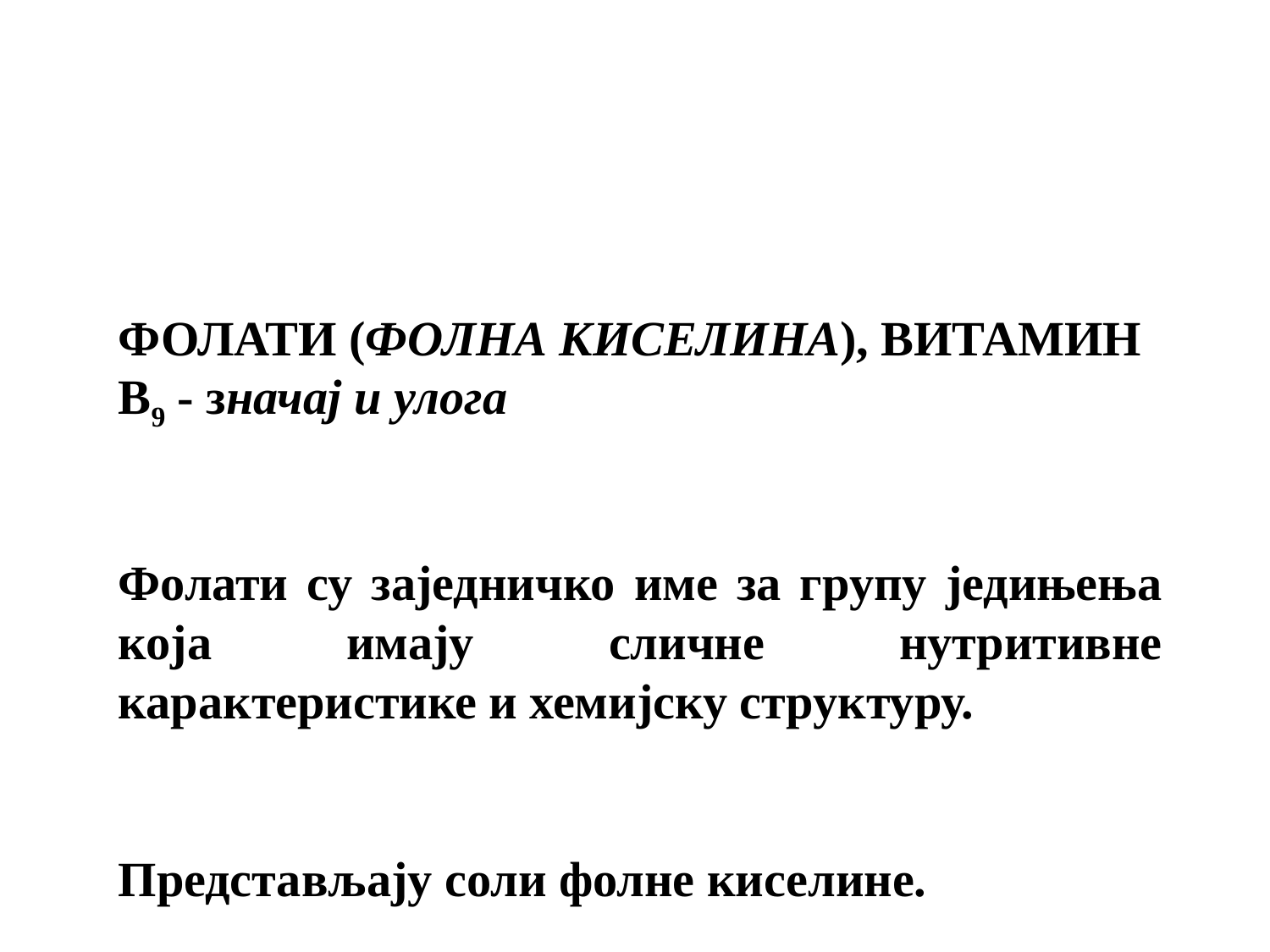

ФОЛАТИ (ФОЛНА КИСЕЛИНА), ВИТАМИН B9 - значај и улога

Фолати су заједничко име за групу једињења која имају сличне нутритивне карактеристике и хемијску структуру.

Представљају соли фолне киселине.